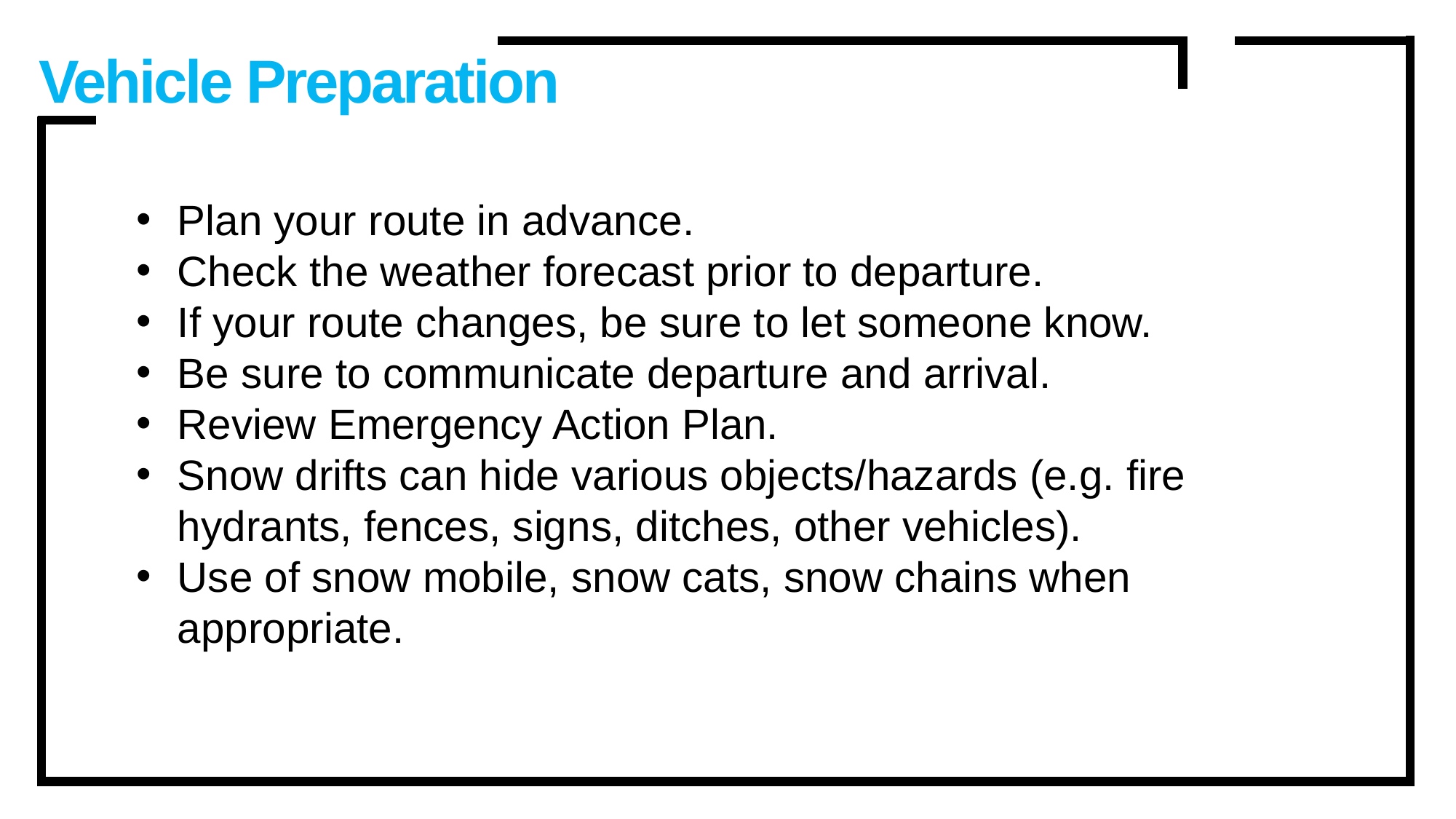

Vehicle Preparation
Plan your route in advance.
Check the weather forecast prior to departure.
If your route changes, be sure to let someone know.
Be sure to communicate departure and arrival.
Review Emergency Action Plan.
Snow drifts can hide various objects/hazards (e.g. fire hydrants, fences, signs, ditches, other vehicles).
Use of snow mobile, snow cats, snow chains when appropriate.
Embed Video or Place Photo Here
CONFIDENTIAL